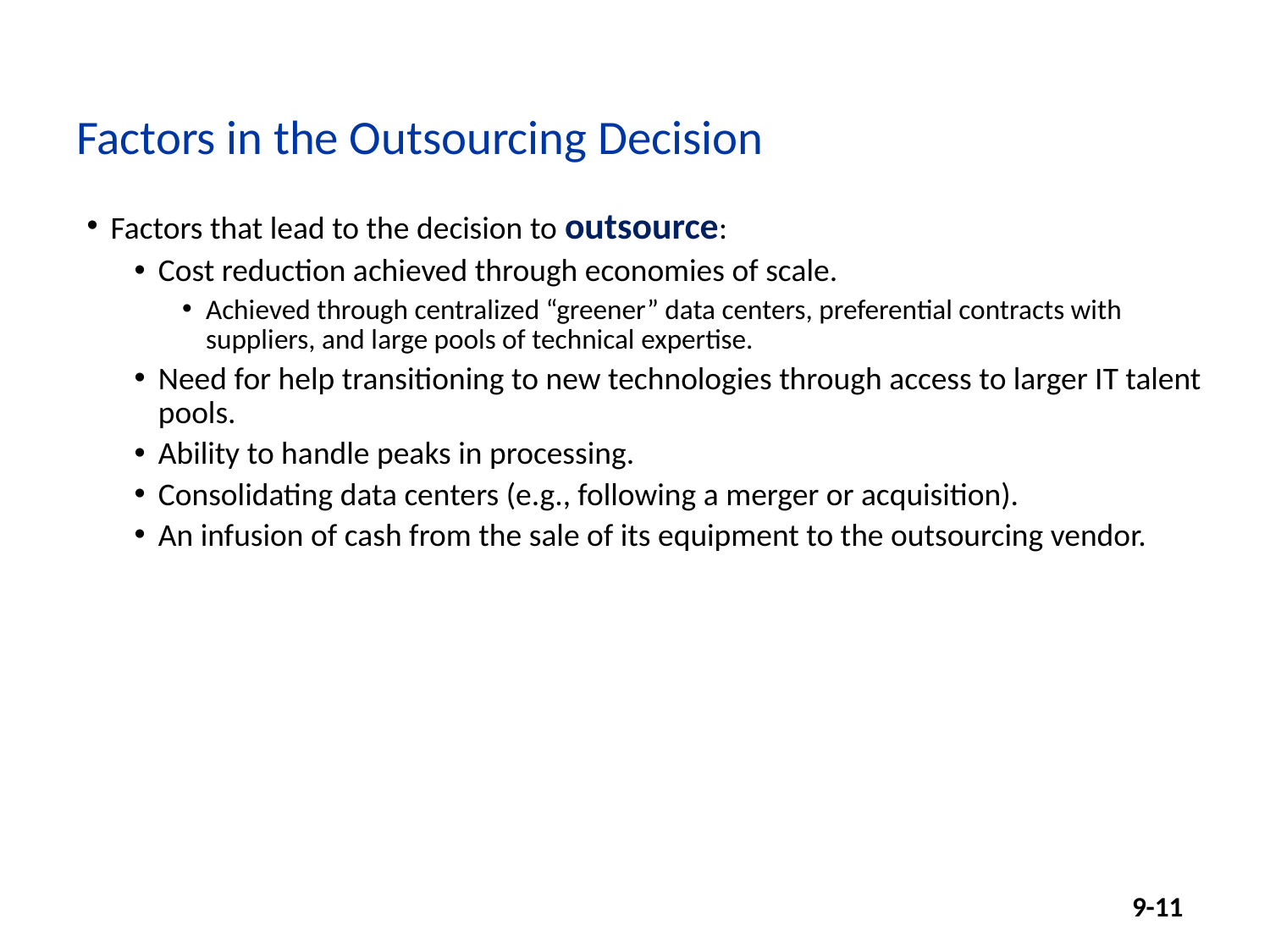

# Factors in the Outsourcing Decision
Factors that lead to the decision to outsource:
Cost reduction achieved through economies of scale.
Achieved through centralized “greener” data centers, preferential contracts with suppliers, and large pools of technical expertise.
Need for help transitioning to new technologies through access to larger IT talent pools.
Ability to handle peaks in processing.
Consolidating data centers (e.g., following a merger or acquisition).
An infusion of cash from the sale of its equipment to the outsourcing vendor.